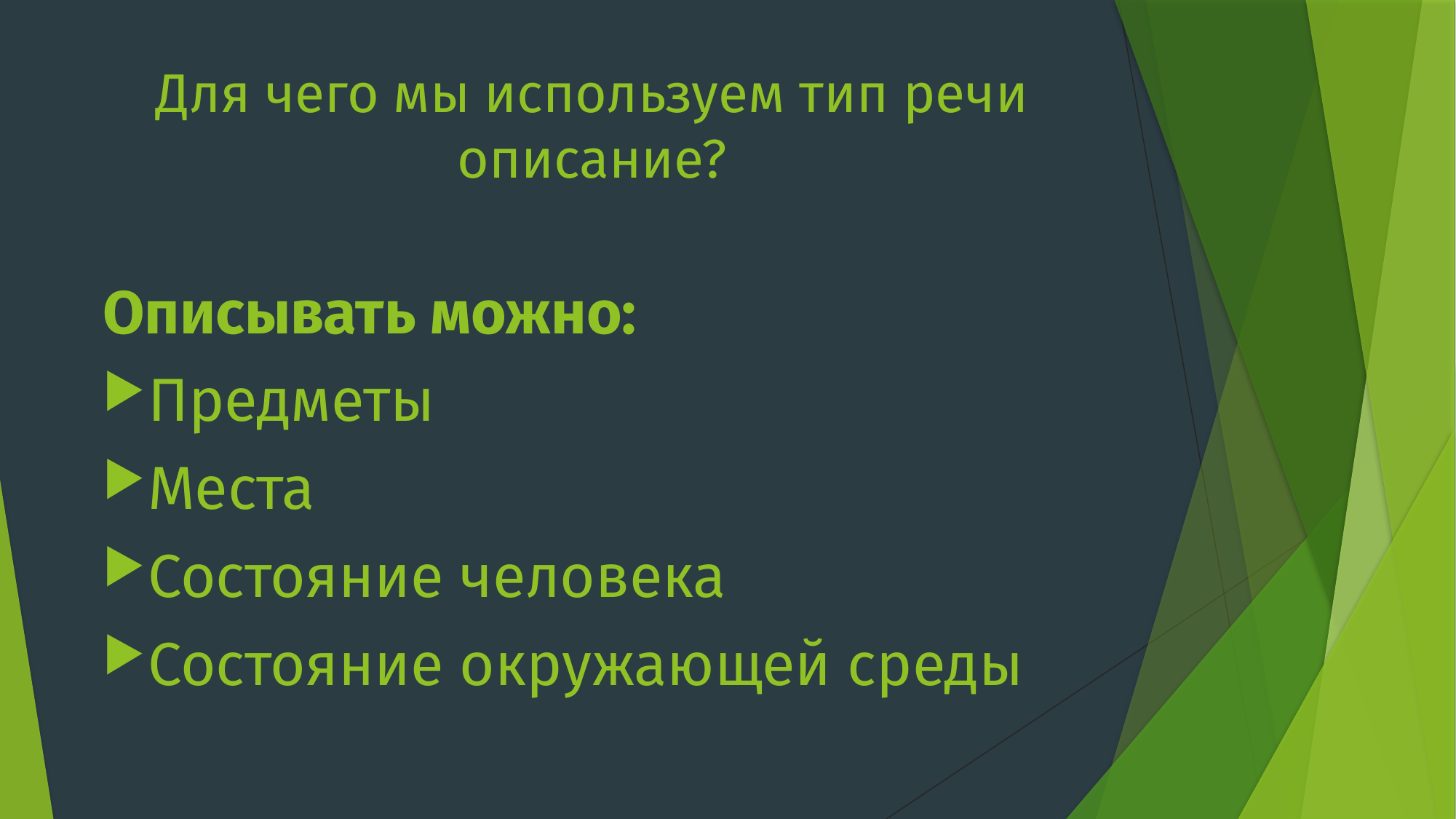

# Для чего мы используем тип речи описание?
Описывать можно:
Предметы
Места
Состояние человека
Состояние окружающей среды